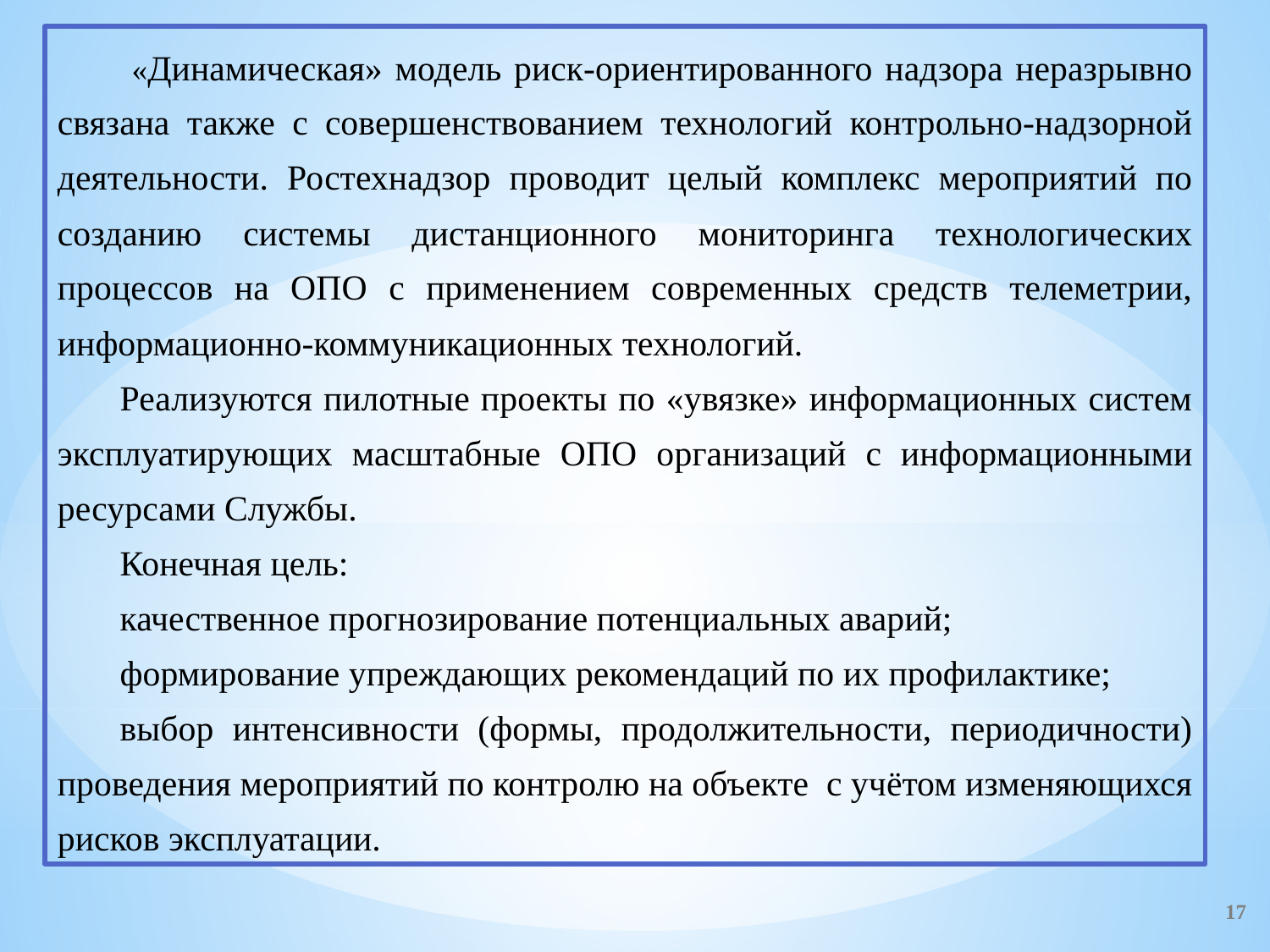

«Динамическая» модель риск-ориентированного надзора неразрывно связана также с совершенствованием технологий контрольно-надзорной деятельности. Ростехнадзор проводит целый комплекс мероприятий по созданию системы дистанционного мониторинга технологических процессов на ОПО с применением современных средств телеметрии, информационно-коммуникационных технологий.
Реализуются пилотные проекты по «увязке» информационных систем эксплуатирующих масштабные ОПО организаций с информационными ресурсами Службы.
Конечная цель:
качественное прогнозирование потенциальных аварий;
формирование упреждающих рекомендаций по их профилактике;
выбор интенсивности (формы, продолжительности, периодичности) проведения мероприятий по контролю на объекте  с учётом изменяющихся рисков эксплуатации.
17